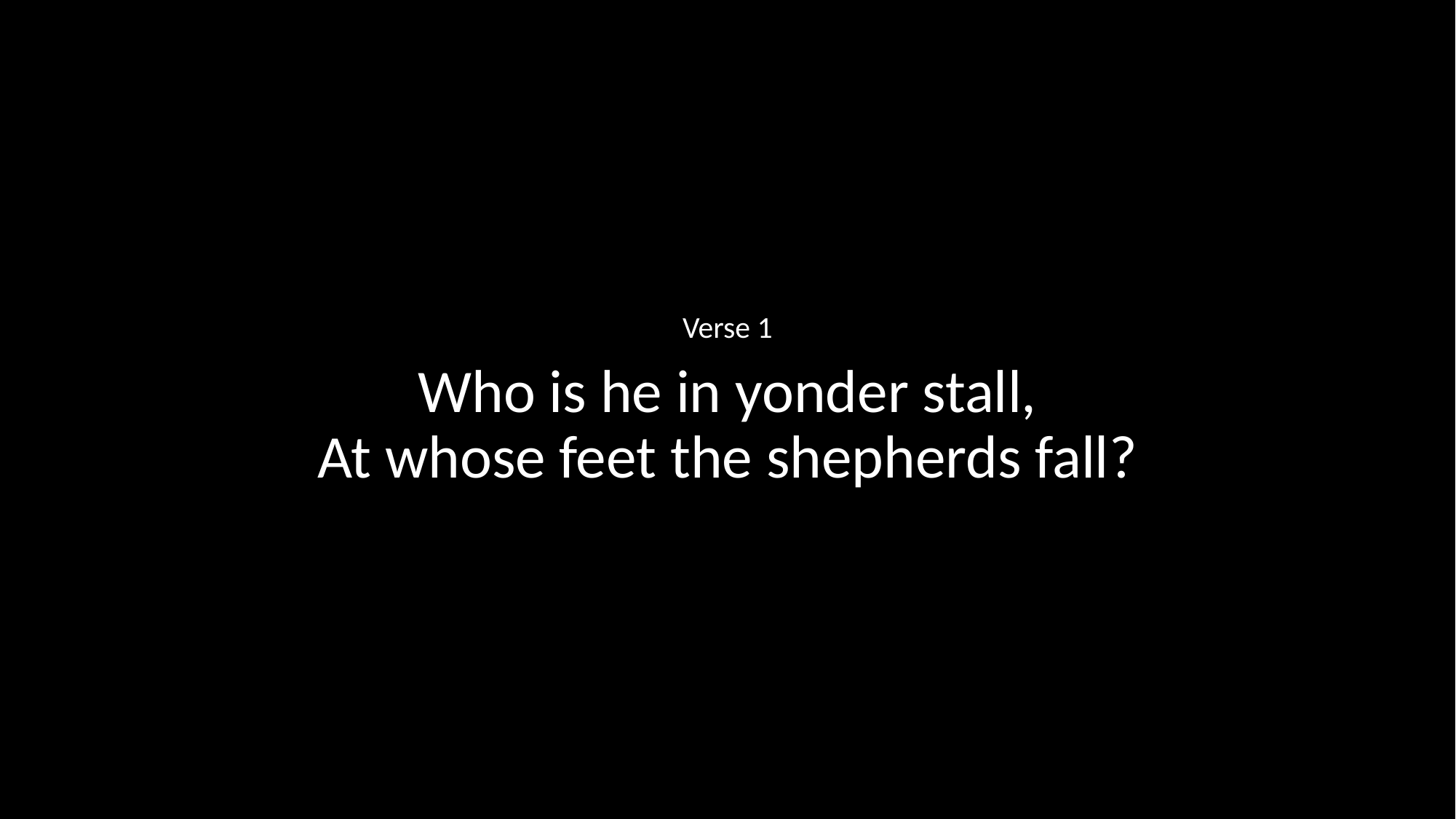

Verse 1
Who is he in yonder stall,
At whose feet the shepherds fall?